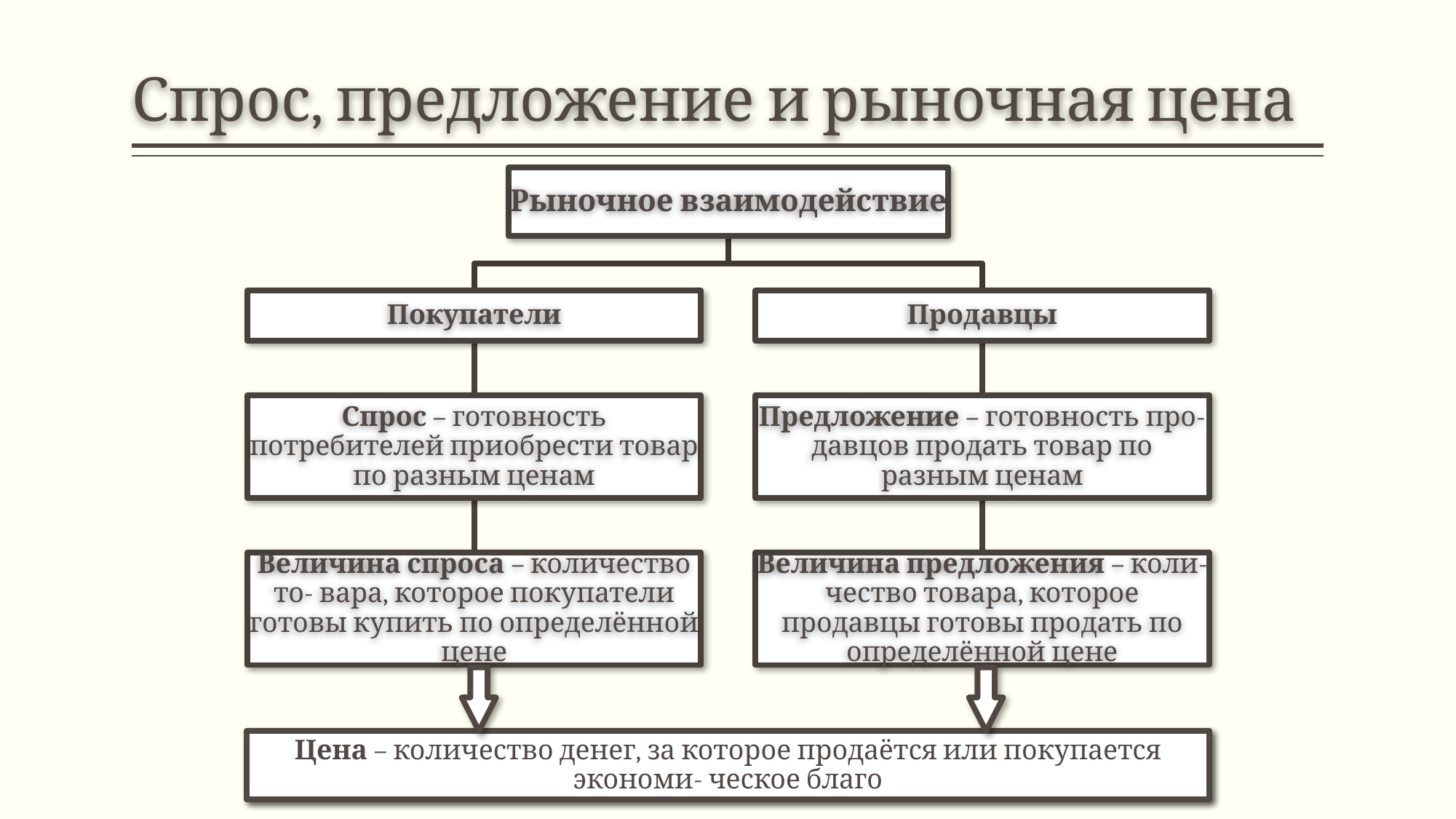

# Спрос, предложение и рыночная цена

Рыночное взаимодействие

Покупатели

Продавцы

Спрос – готовность потребителей приобрести товар по разным ценам

Предложение – готовность про-давцов продать товар по разным ценам

Величина спроса – количество то- вара, которое покупатели готовы купить по определённой цене

Величина предложения – коли- чество товара, которое продавцы готовы продать по определённой цене

Цена – количество денег, за которое продаётся или покупается экономи- ческое благо